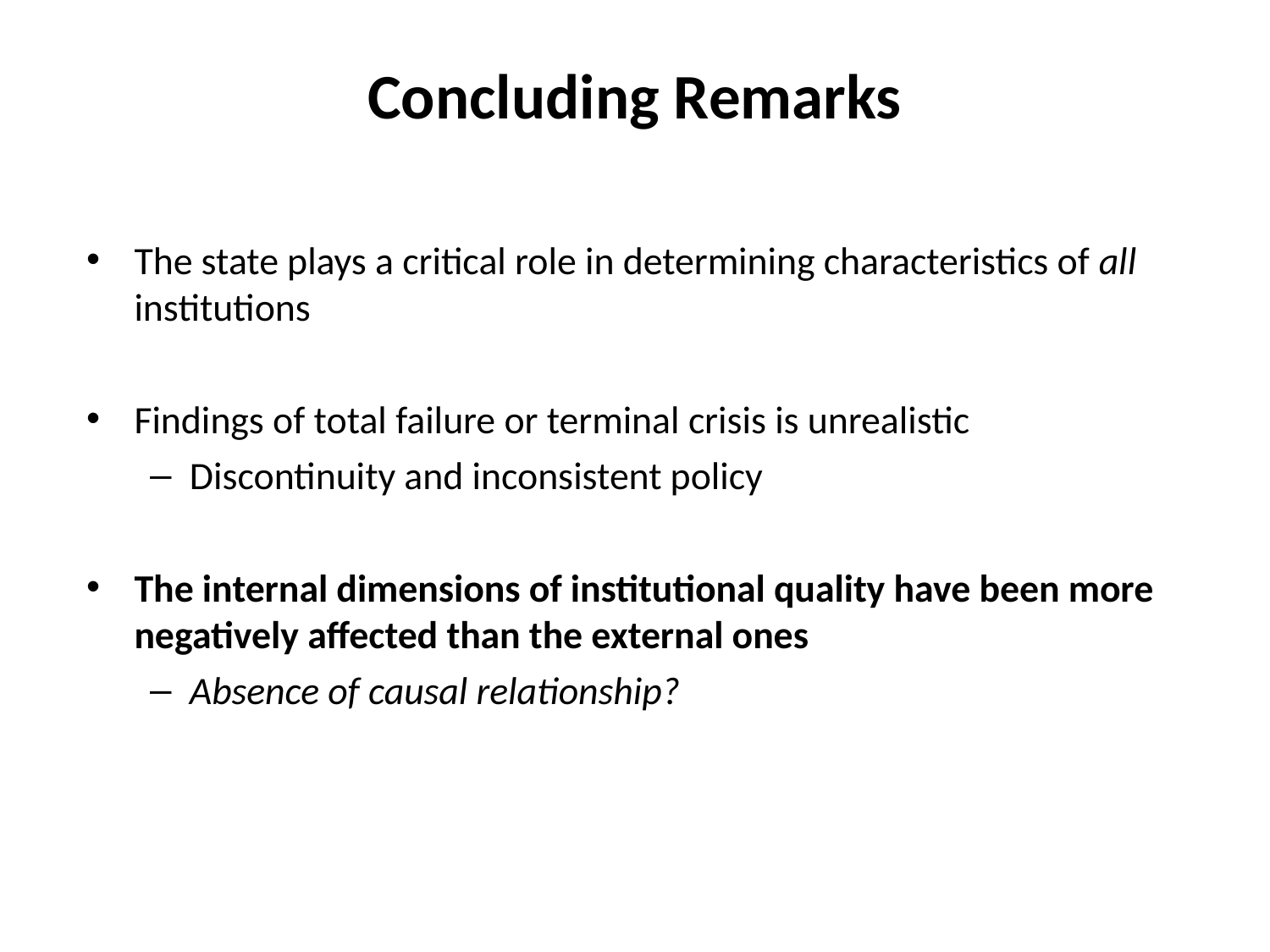

# Concluding Remarks
The state plays a critical role in determining characteristics of all institutions

Findings of total failure or terminal crisis is unrealistic
Discontinuity and inconsistent policy

The internal dimensions of institutional quality have been more negatively affected than the external ones
Absence of causal relationship?